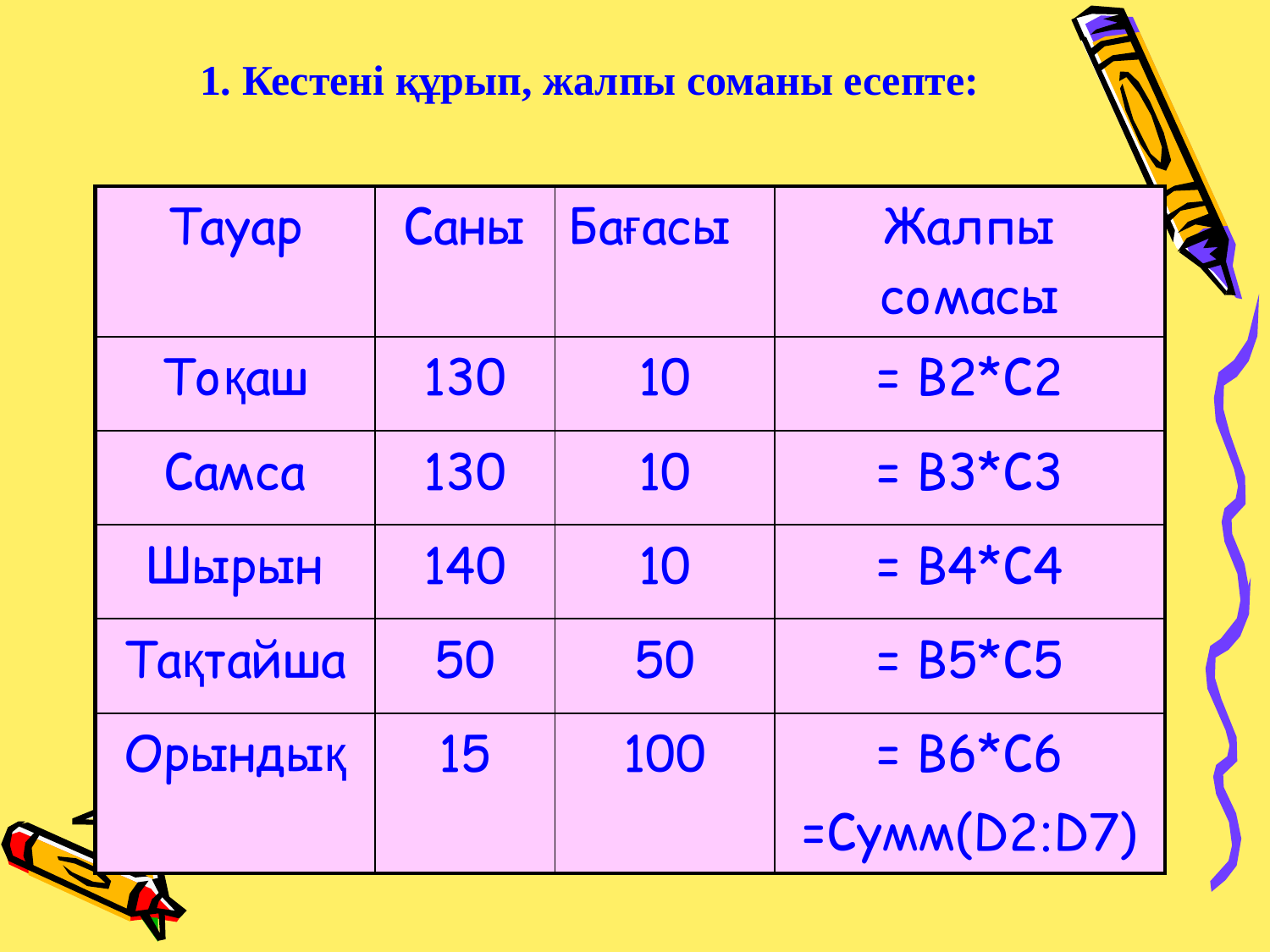

1. Кестені құрып, жалпы соманы есепте:
| Тауар | Саны | Бағасы | Жалпы сомасы |
| --- | --- | --- | --- |
| Тоқаш | 130 | 10 | = B2\*C2 |
| Самса | 130 | 10 | = B3\*C3 |
| Шырын | 140 | 10 | = B4\*C4 |
| Тақтайша | 50 | 50 | = B5\*C5 |
| Орындық | 15 | 100 | = B6\*C6 =Сумм(D2:D7) |